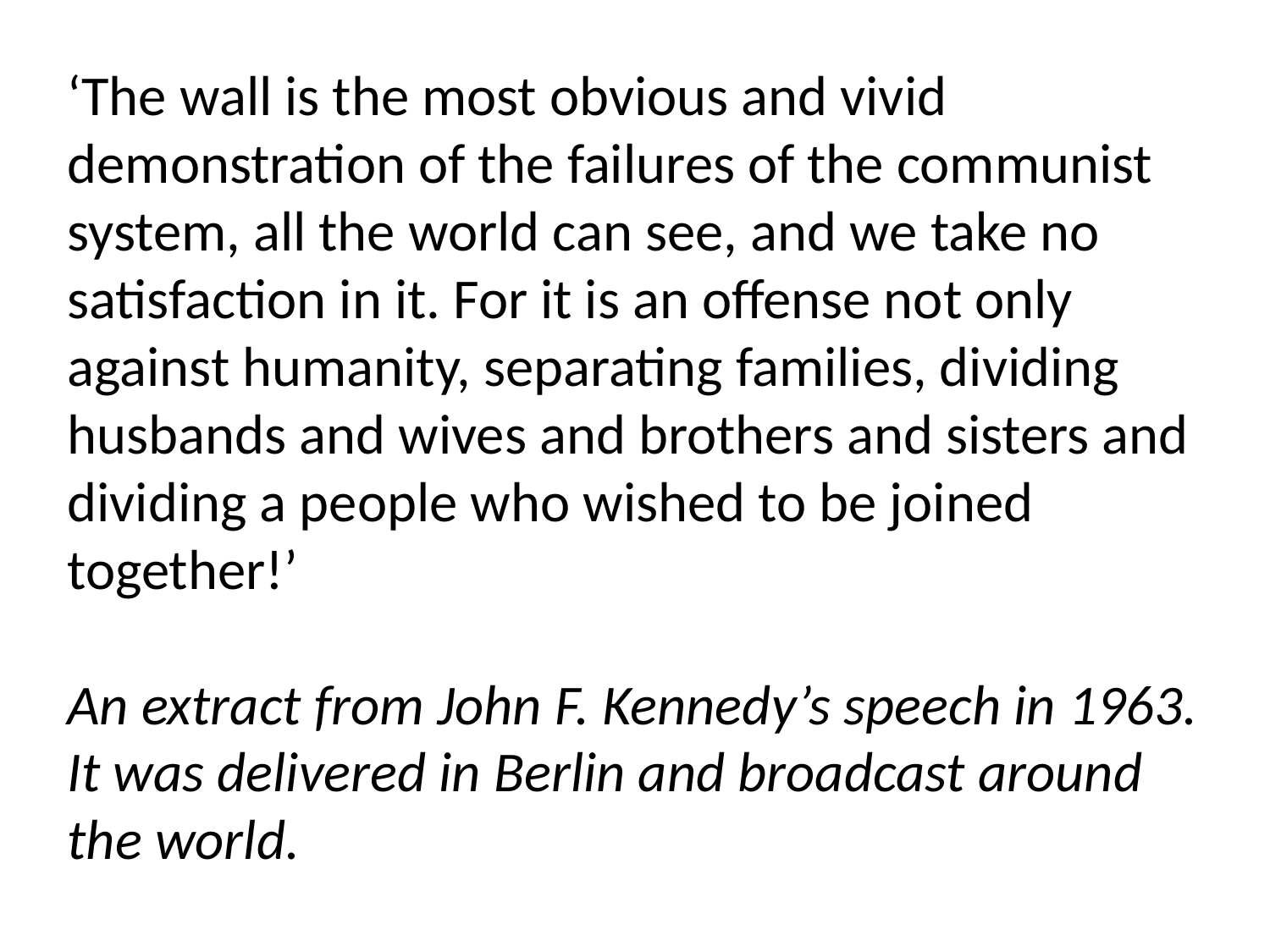

‘The wall is the most obvious and vivid demonstration of the failures of the communist system, all the world can see, and we take no satisfaction in it. For it is an offense not only against humanity, separating families, dividing husbands and wives and brothers and sisters and dividing a people who wished to be joined together!’

An extract from John F. Kennedy’s speech in 1963. It was delivered in Berlin and broadcast around the world.